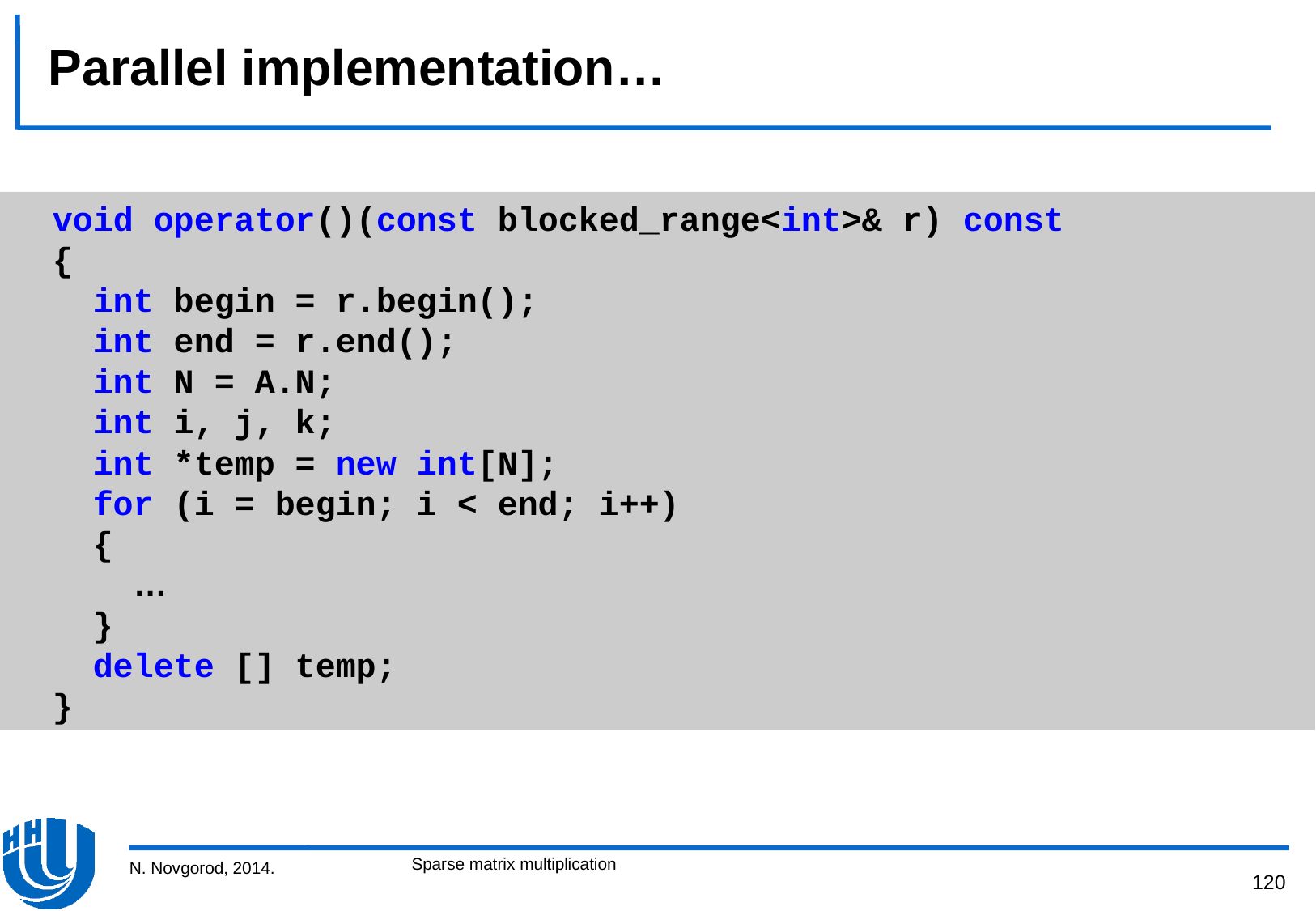

# Parallel implementation…
  void operator()(const blocked_range<int>& r) const
  {
    int begin = r.begin();
    int end = r.end();
    int N = A.N;
    int i, j, k;
    int *temp = new int[N];
    for (i = begin; i < end; i++)
    {
	…
    }
    delete [] temp;
  }
Sparse matrix multiplication
N. Novgorod, 2014.
120